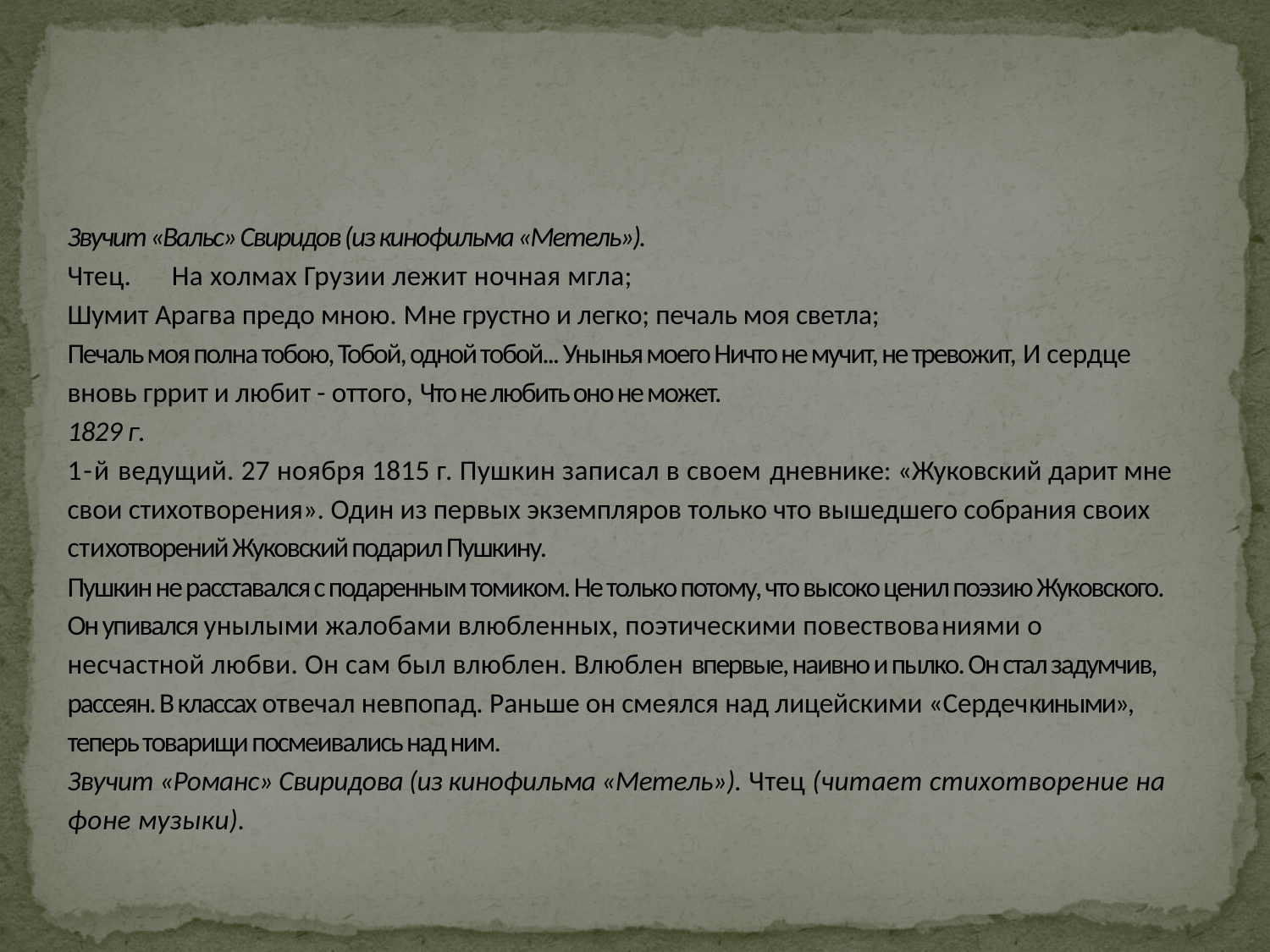

# Звучит «Вальс» Свиридов (из кинофильма «Метель»). Чтец.      На холмах Грузии лежит ночная мгла; Шумит Арагва предо мною. Мне грустно и легко; печаль моя светла; Печаль моя полна тобою, Тобой, одной тобой... Унынья моего Ничто не мучит, не тревожит, И сердце вновь гррит и любит - оттого, Что не любить оно не может. 1829 г. 1-й ведущий. 27 ноября 1815 г. Пушкин записал в своем дневнике: «Жуковский дарит мне свои стихотворения». Один из первых экземпляров только что вышедшего собрания своих сти­хотворений Жуковский подарил Пушкину. Пушкин не расставался с подаренным томиком. Не только потому, что высоко ценил поэзию Жуковского. Он упивался унылыми жалобами влюбленных, поэтическими повествова­ниями о несчастной любви. Он сам был влюблен. Влюблен впервые, наивно и пылко. Он стал задумчив, рассеян. В классах отвечал невпопад. Раньше он смеялся над лицейскими «Сердеч­киными», теперь товарищи посмеивались над ним. Звучит «Романс» Свиридова (из кинофильма «Метель»). Чтец (читает стихотворение на фоне музыки).